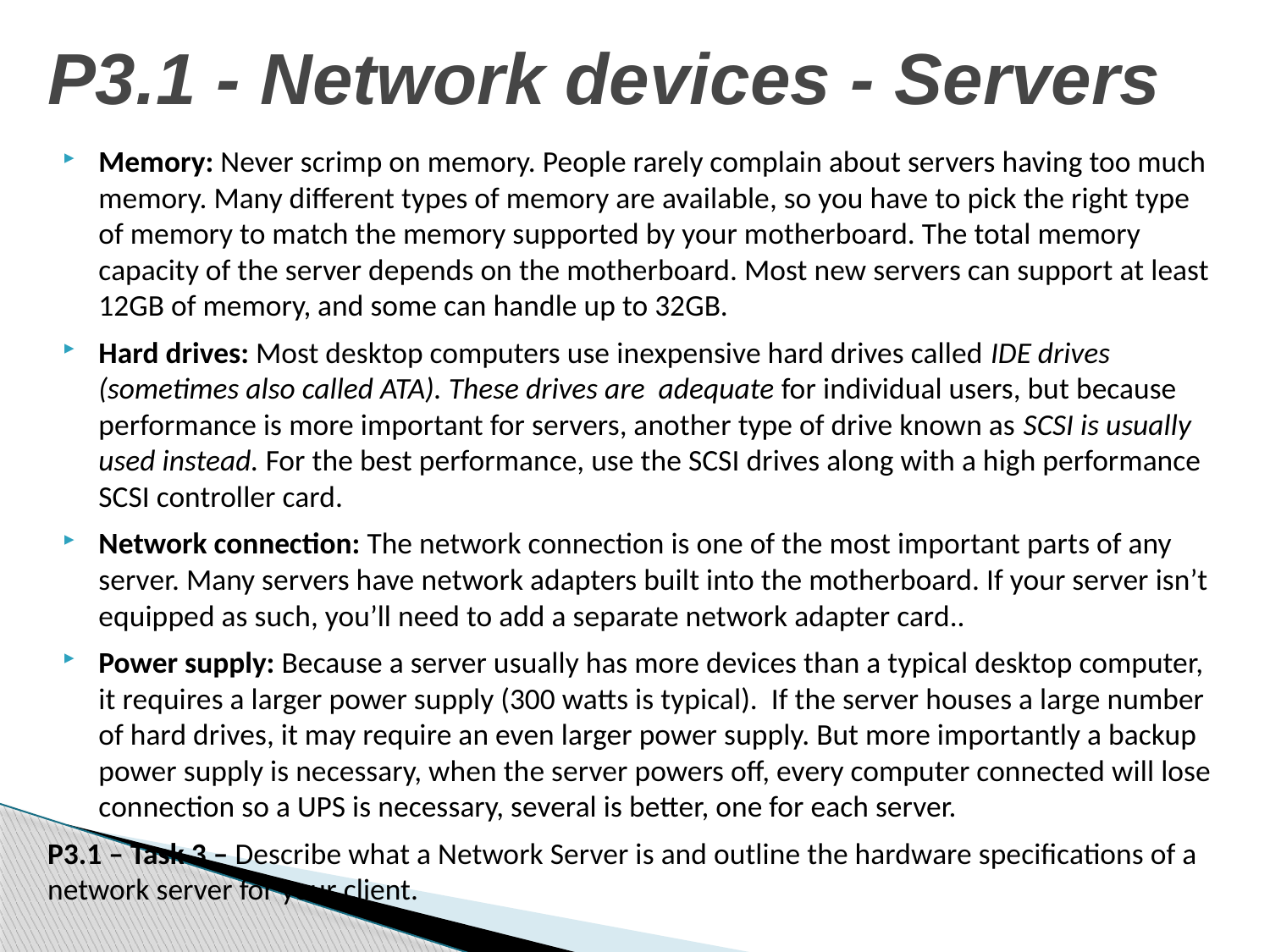

# P3.1 - Network devices - Servers
Memory: Never scrimp on memory. People rarely complain about servers having too much memory. Many different types of memory are available, so you have to pick the right type of memory to match the memory supported by your motherboard. The total memory capacity of the server depends on the motherboard. Most new servers can support at least 12GB of memory, and some can handle up to 32GB.
Hard drives: Most desktop computers use inexpensive hard drives called IDE drives (sometimes also called ATA). These drives are  adequate for individual users, but because performance is more important for servers, another type of drive known as SCSI is usually used instead. For the best performance, use the SCSI drives along with a high performance SCSI controller card.
Network connection: The network connection is one of the most important parts of any server. Many servers have network adapters built into the motherboard. If your server isn’t equipped as such, you’ll need to add a separate network adapter card..
Power supply: Because a server usually has more devices than a typical desktop computer, it requires a larger power supply (300 watts is typical).  If the server houses a large number of hard drives, it may require an even larger power supply. But more importantly a backup power supply is necessary, when the server powers off, every computer connected will lose connection so a UPS is necessary, several is better, one for each server.
P3.1 – Task 3 – Describe what a Network Server is and outline the hardware specifications of a network server for your client.